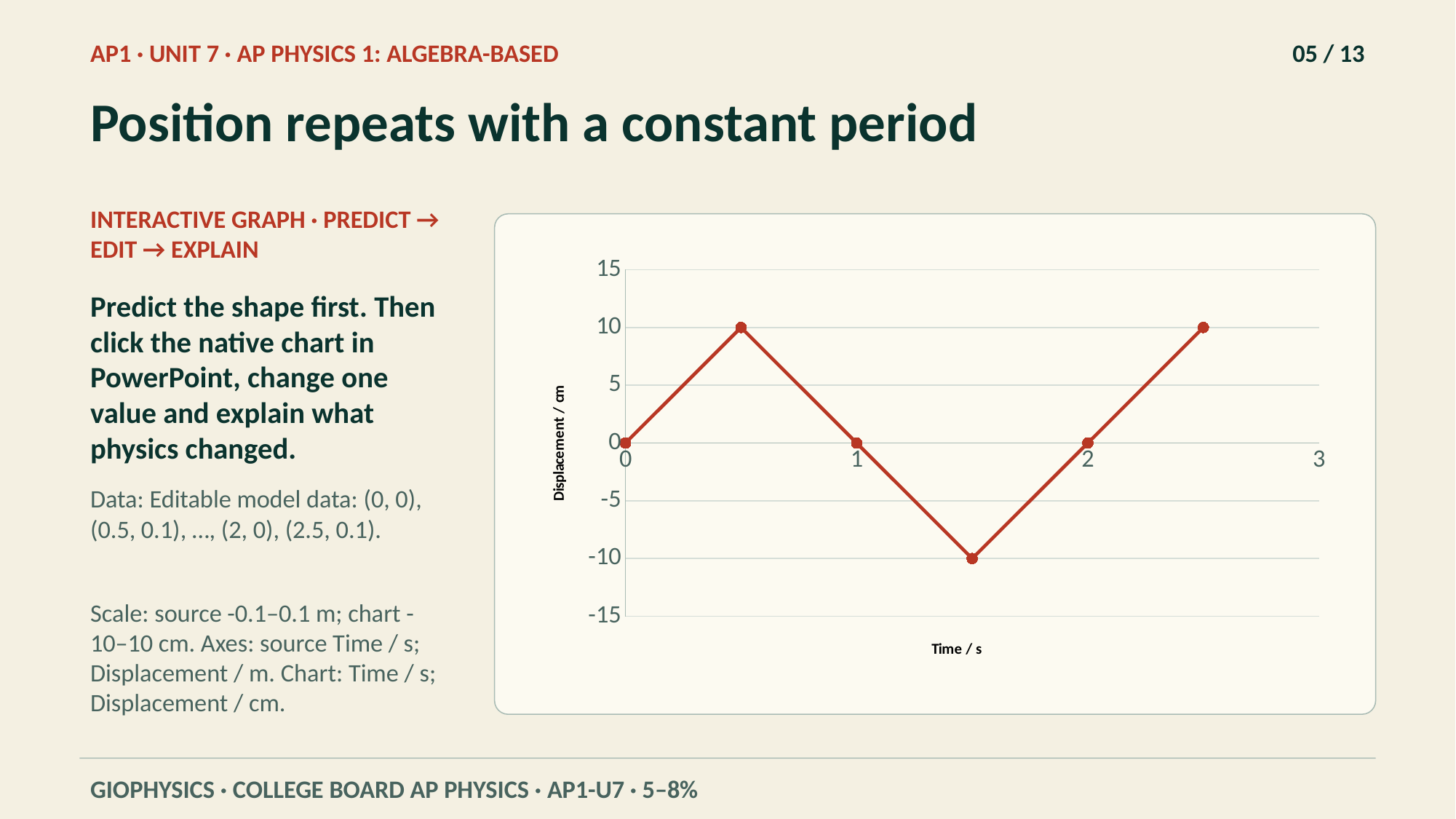

AP1 · UNIT 7 · AP PHYSICS 1: ALGEBRA-BASED
05 / 13
Position repeats with a constant period
INTERACTIVE GRAPH · PREDICT → EDIT → EXPLAIN

### Chart

| Category |  |
|---|---|
Predict the shape first. Then click the native chart in PowerPoint, change one value and explain what physics changed.
Data: Editable model data: (0, 0), (0.5, 0.1), …, (2, 0), (2.5, 0.1).
Scale: source -0.1–0.1 m; chart -10–10 cm. Axes: source Time / s; Displacement / m. Chart: Time / s; Displacement / cm.

GIOPHYSICS · COLLEGE BOARD AP PHYSICS · AP1-U7 · 5–8%